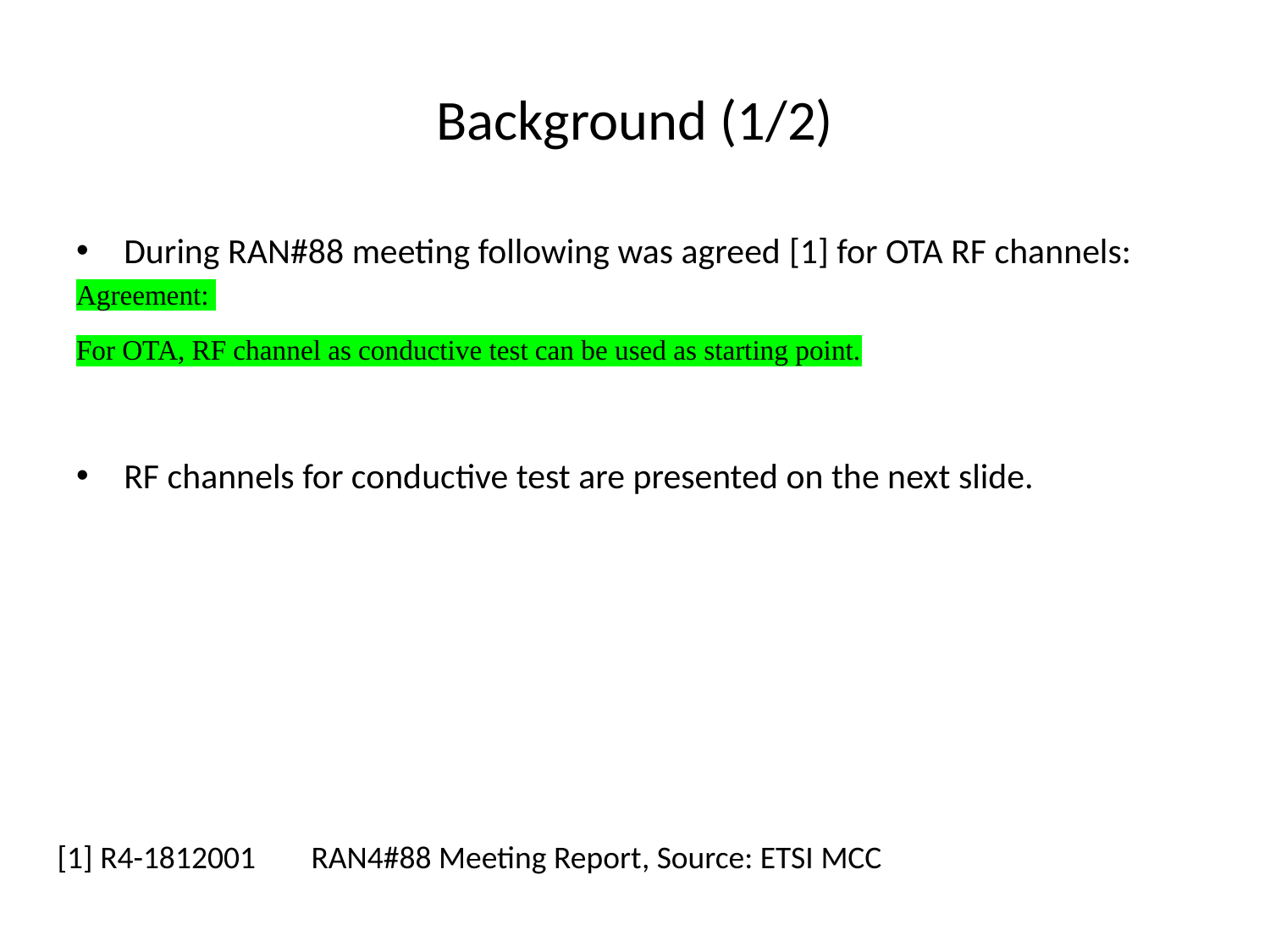

# Background (1/2)
During RAN#88 meeting following was agreed [1] for OTA RF channels:
Agreement:
For OTA, RF channel as conductive test can be used as starting point.

RF channels for conductive test are presented on the next slide.

[1] R4-1812001	RAN4#88 Meeting Report, Source: ETSI MCC